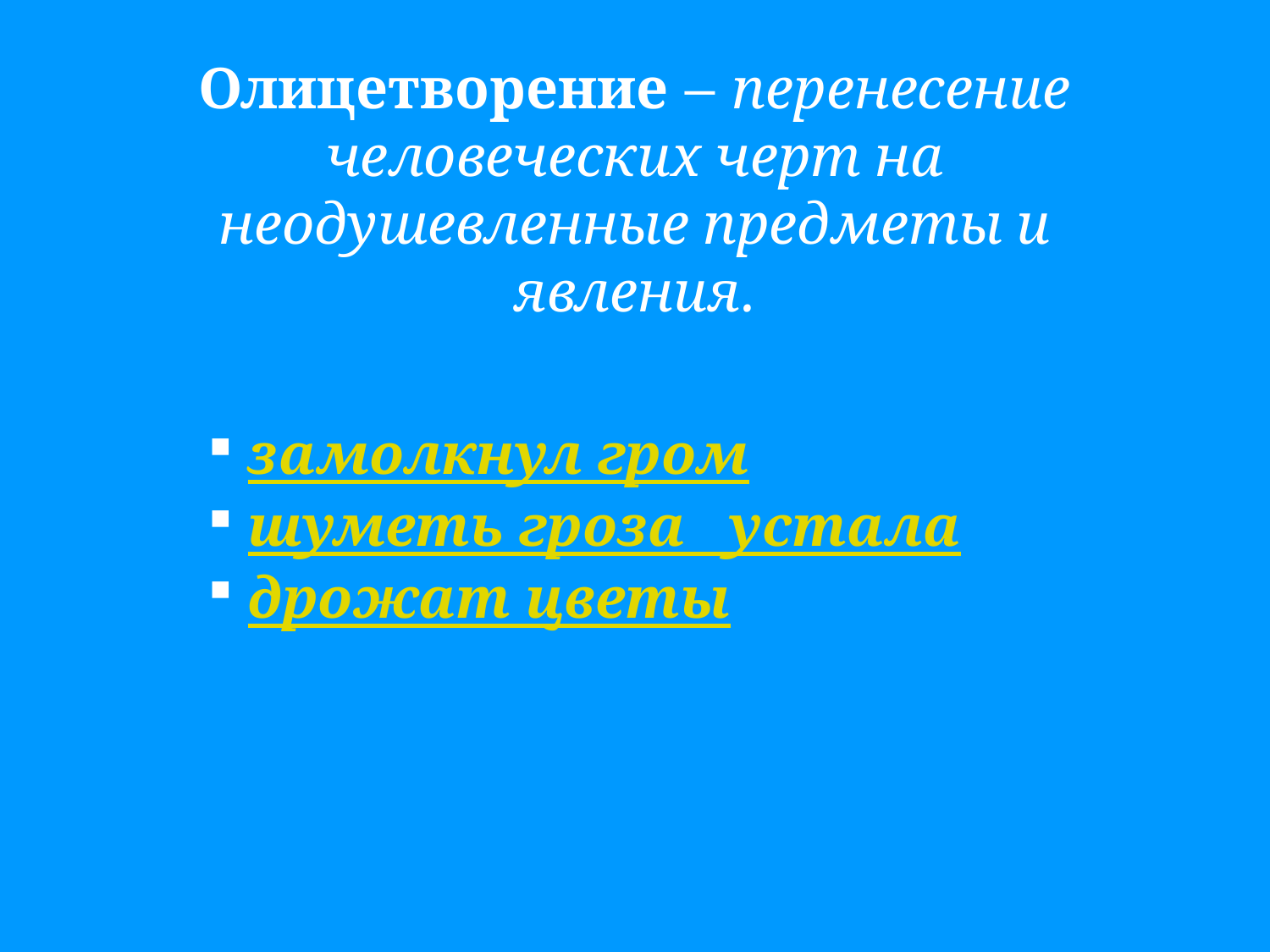

Олицетворение – перенесение человеческих черт на неодушевленные предметы и явления.
 замолкнул гром
 шуметь гроза   устала
 дрожат цветы